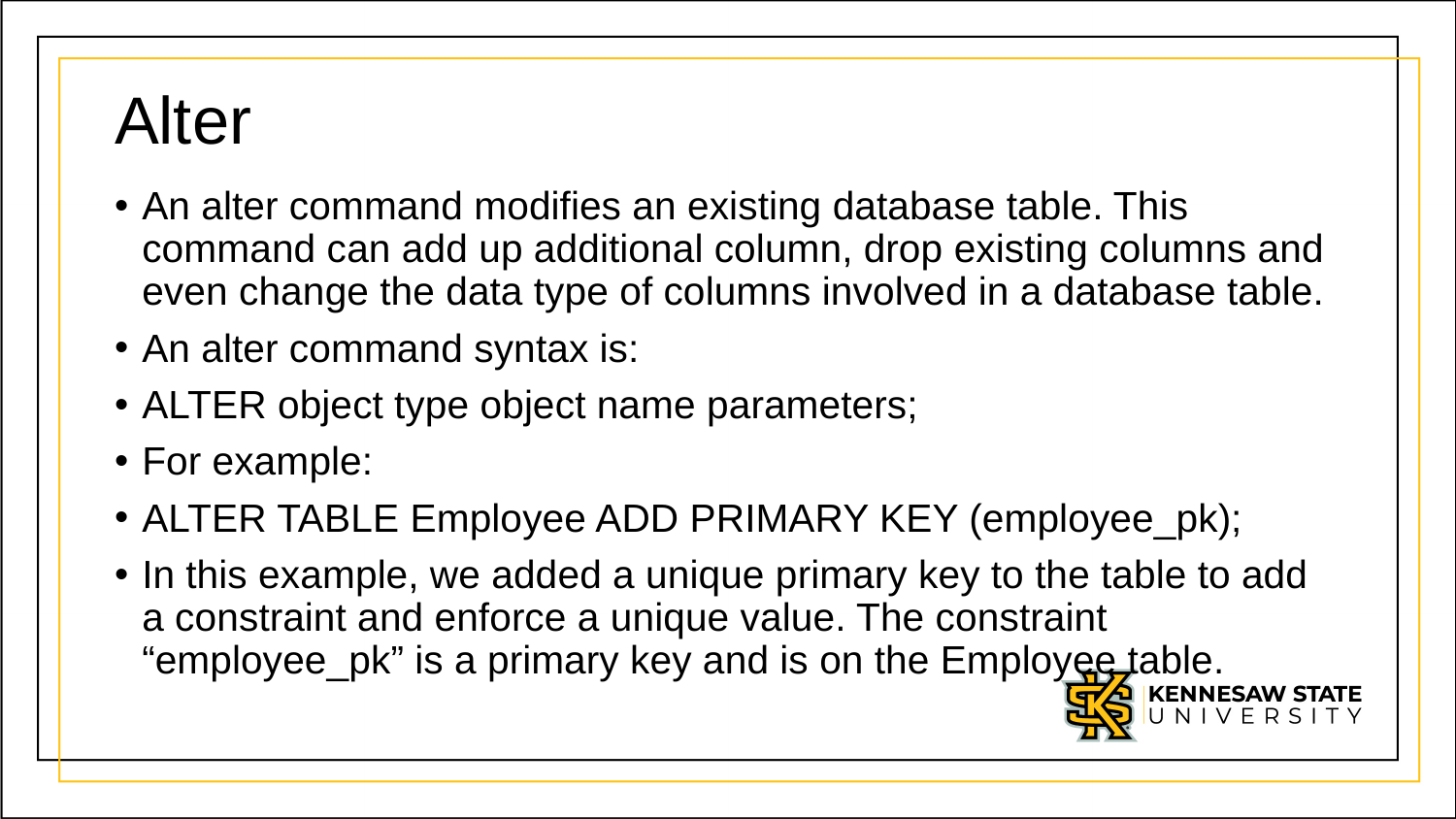

# Alter
An alter command modifies an existing database table. This command can add up additional column, drop existing columns and even change the data type of columns involved in a database table.
An alter command syntax is:
ALTER object type object name parameters;
For example:
ALTER TABLE Employee ADD PRIMARY KEY (employee_pk);
In this example, we added a unique primary key to the table to add a constraint and enforce a unique value. The constraint “employee_pk” is a primary key and is on the Employee table.